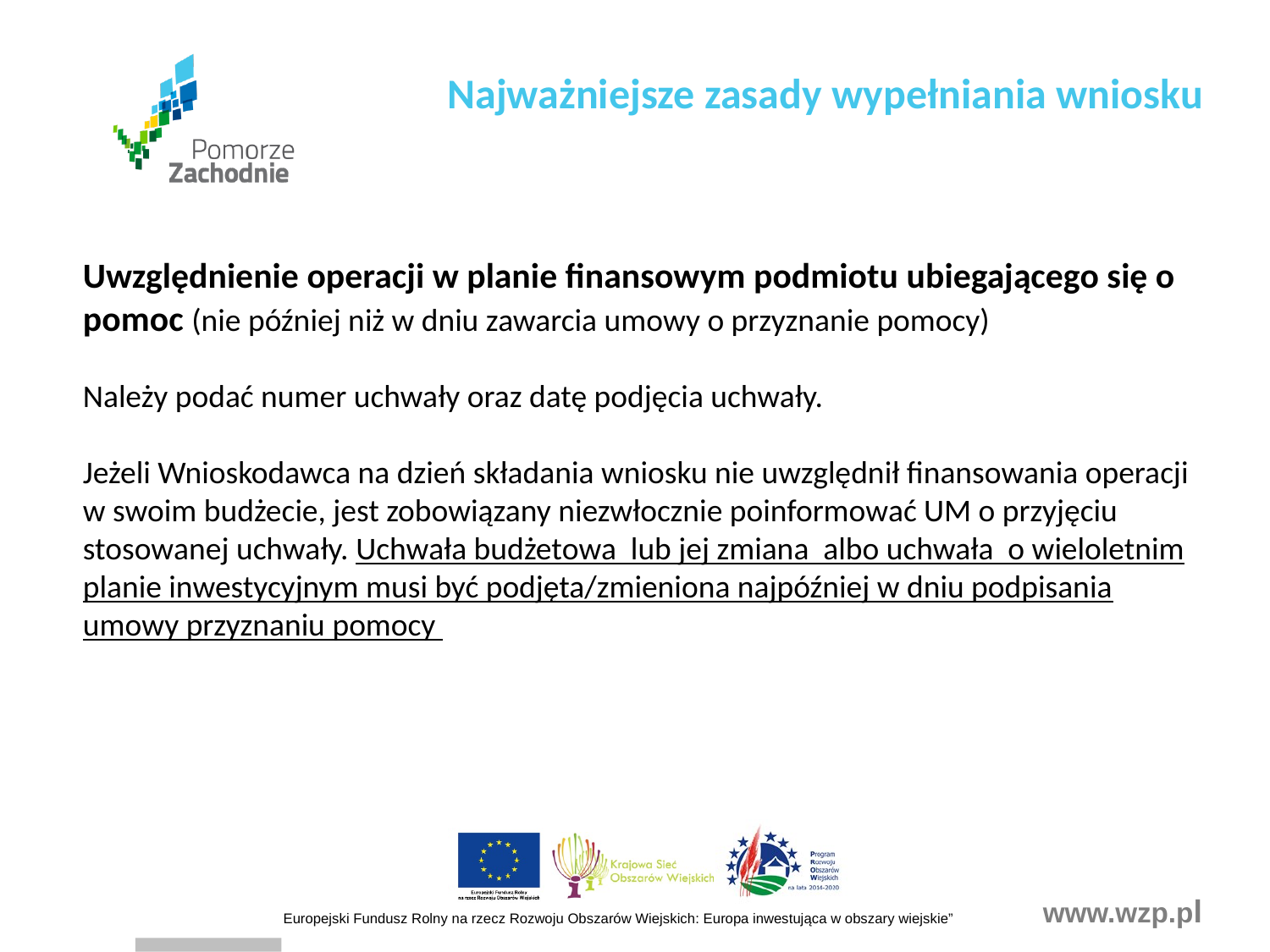

Najważniejsze zasady wypełniania wniosku
Uwzględnienie operacji w planie finansowym podmiotu ubiegającego się o pomoc (nie później niż w dniu zawarcia umowy o przyznanie pomocy)

Należy podać numer uchwały oraz datę podjęcia uchwały.

Jeżeli Wnioskodawca na dzień składania wniosku nie uwzględnił finansowania operacji w swoim budżecie, jest zobowiązany niezwłocznie poinformować UM o przyjęciu stosowanej uchwały. Uchwała budżetowa  lub jej zmiana  albo uchwała  o wieloletnim planie inwestycyjnym musi być podjęta/zmieniona najpóźniej w dniu podpisania umowy przyznaniu pomocy